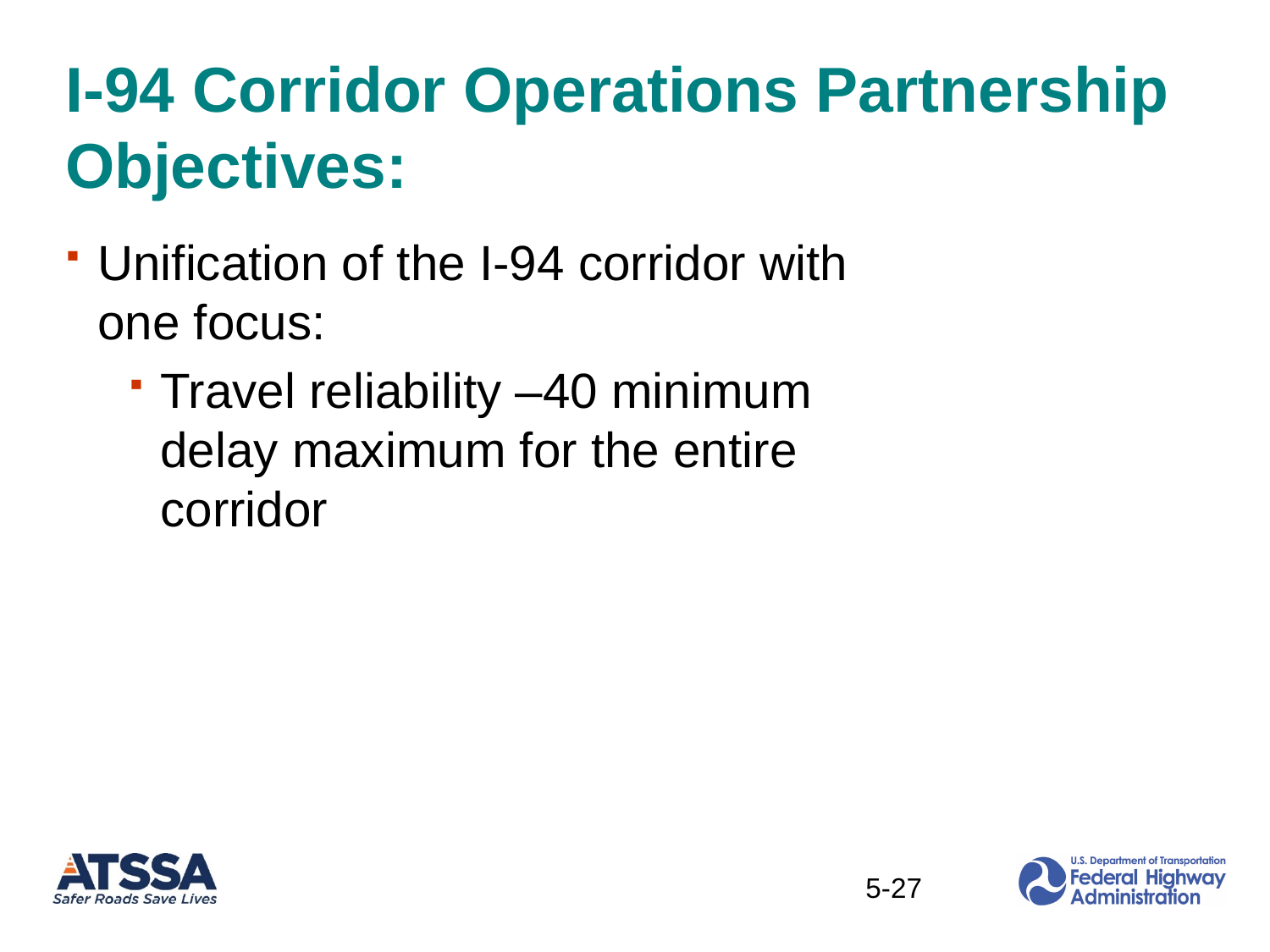

# I-94 Corridor Operations Partnership Objectives:
Unification of the I-94 corridor with one focus:
Travel reliability –40 minimum delay maximum for the entire corridor